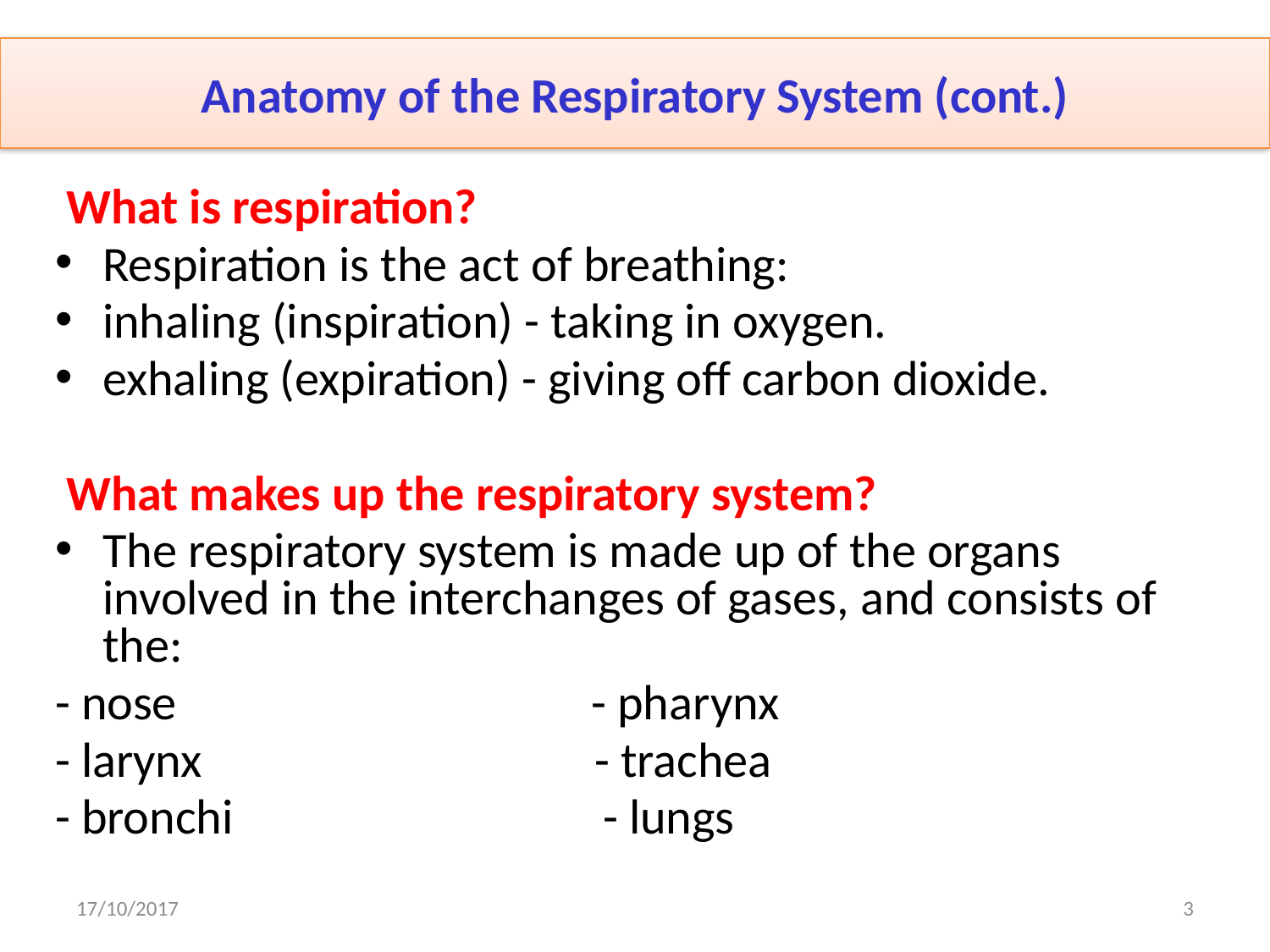

# Anatomy of the Respiratory System (cont.)
 What is respiration?
Respiration is the act of breathing:
inhaling (inspiration) - taking in oxygen.
exhaling (expiration) - giving off carbon dioxide.

 What makes up the respiratory system?
The respiratory system is made up of the organs involved in the interchanges of gases, and consists of the:
- nose                                     - pharynx
- larynx                                   - trachea
- bronchi                                 - lungs

17/10/2017
3